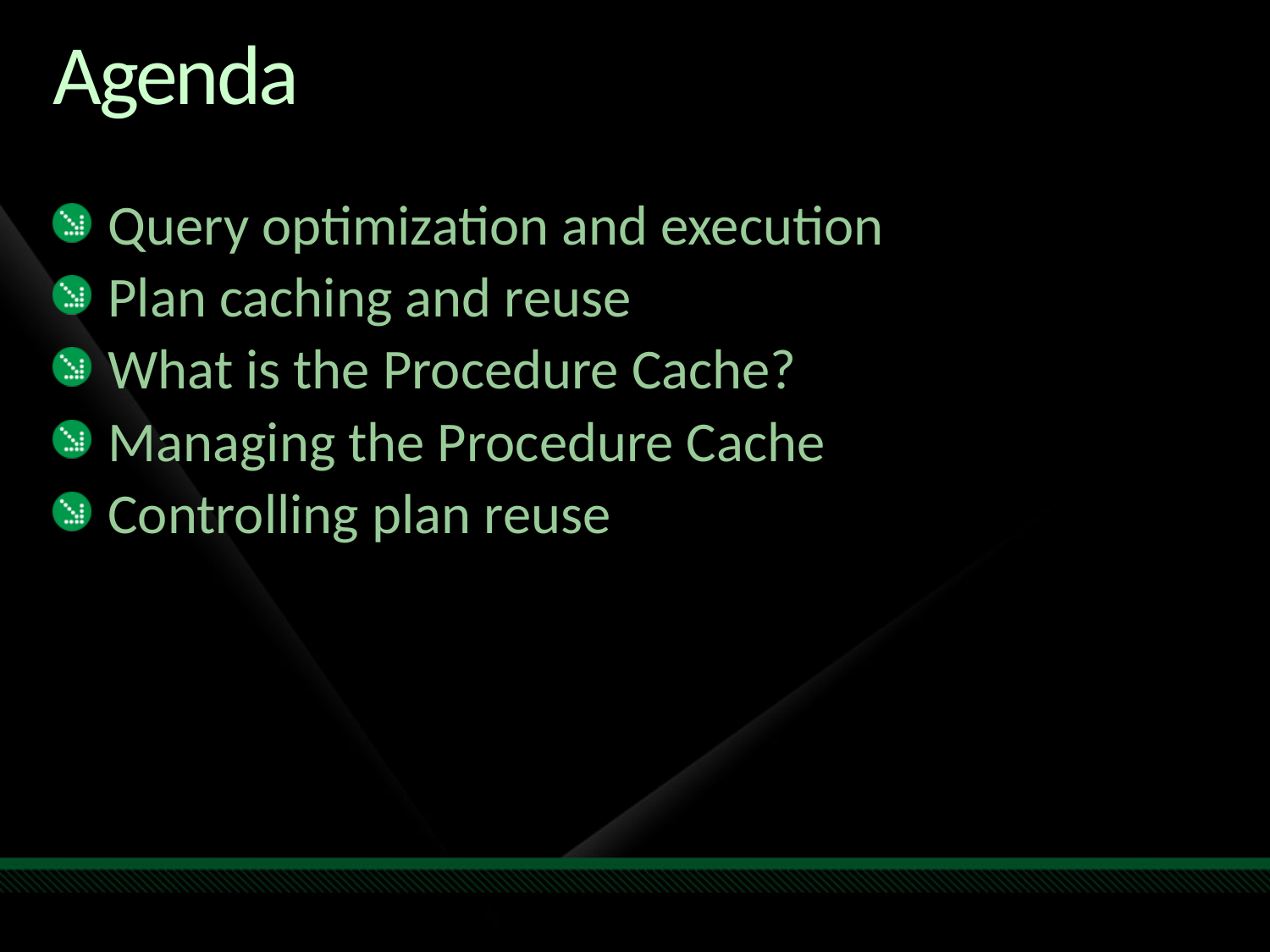

# Agenda
Query optimization and execution
Plan caching and reuse
What is the Procedure Cache?
Managing the Procedure Cache
Controlling plan reuse